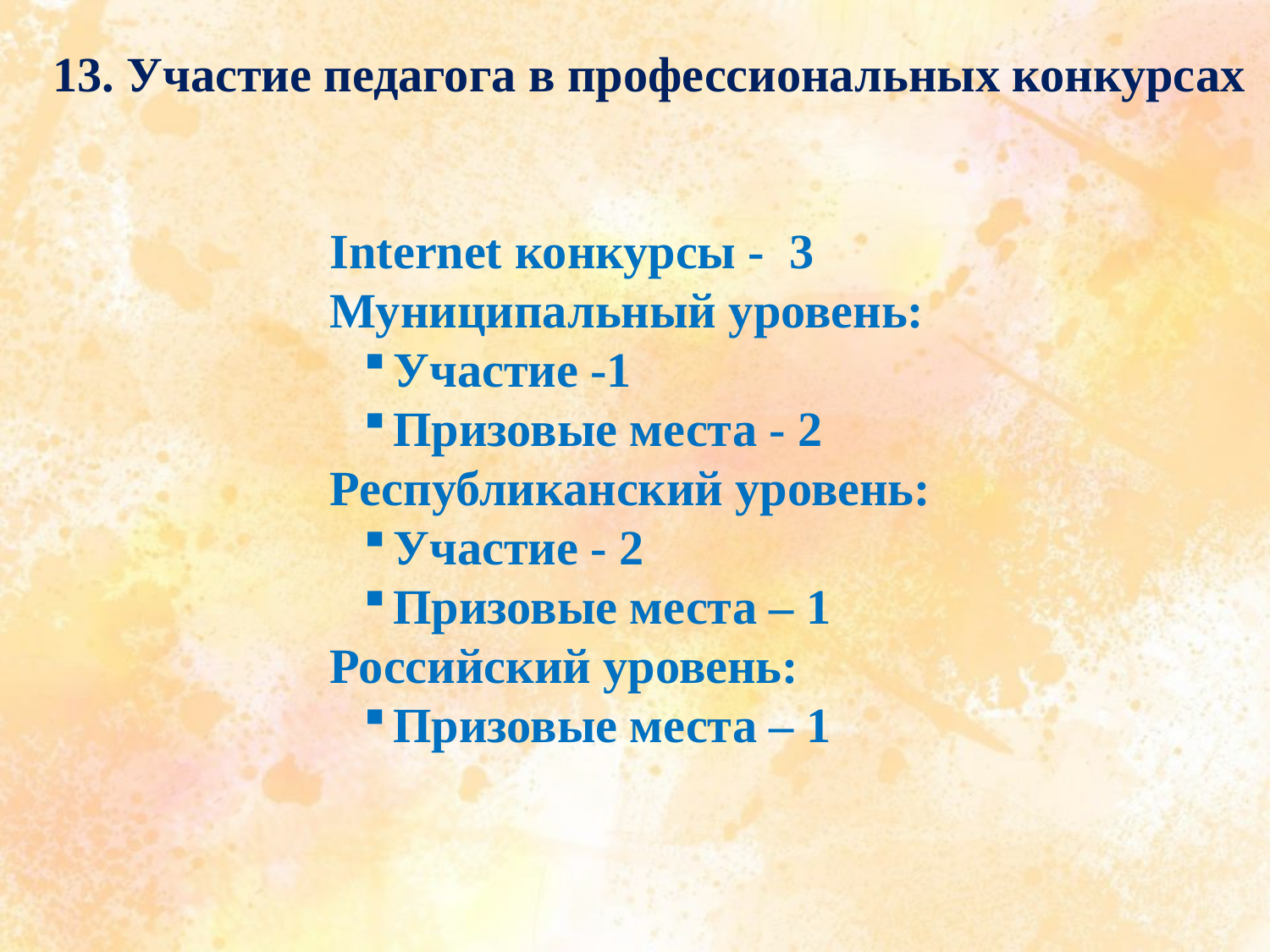

13. Участие педагога в профессиональных конкурсах
Internet конкурсы -  3
Муниципальный уровень:
Участие -1
Призовые места - 2
Республиканский уровень:
Участие - 2
Призовые места – 1
Российский уровень:
Призовые места – 1